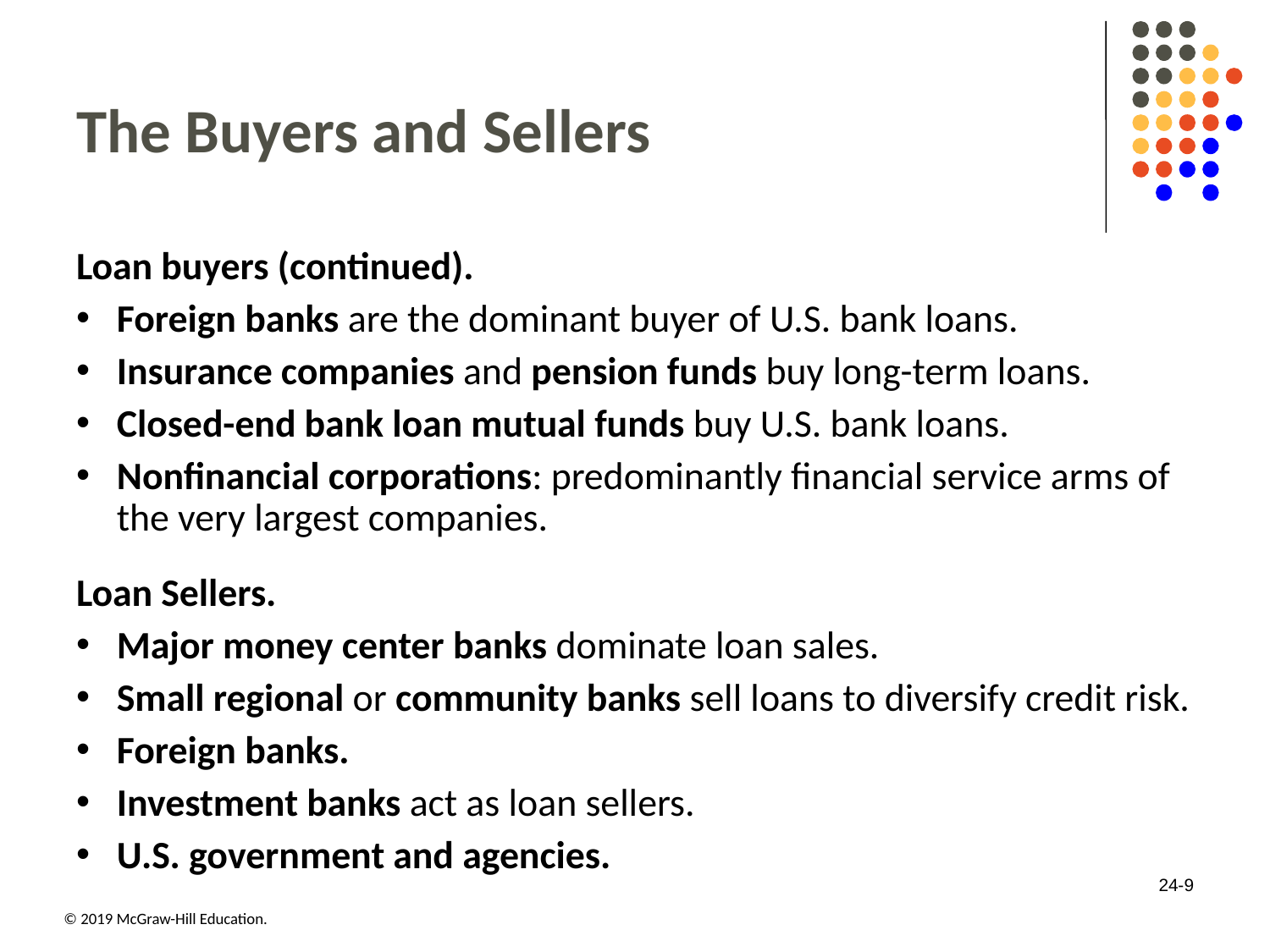

# The Buyers and Sellers
Loan buyers (continued).
Foreign banks are the dominant buyer of U.S. bank loans.
Insurance companies and pension funds buy long-term loans.
Closed-end bank loan mutual funds buy U.S. bank loans.
Nonfinancial corporations: predominantly financial service arms of the very largest companies.
Loan Sellers.
Major money center banks dominate loan sales.
Small regional or community banks sell loans to diversify credit risk.
Foreign banks.
Investment banks act as loan sellers.
U.S. government and agencies.
24-9